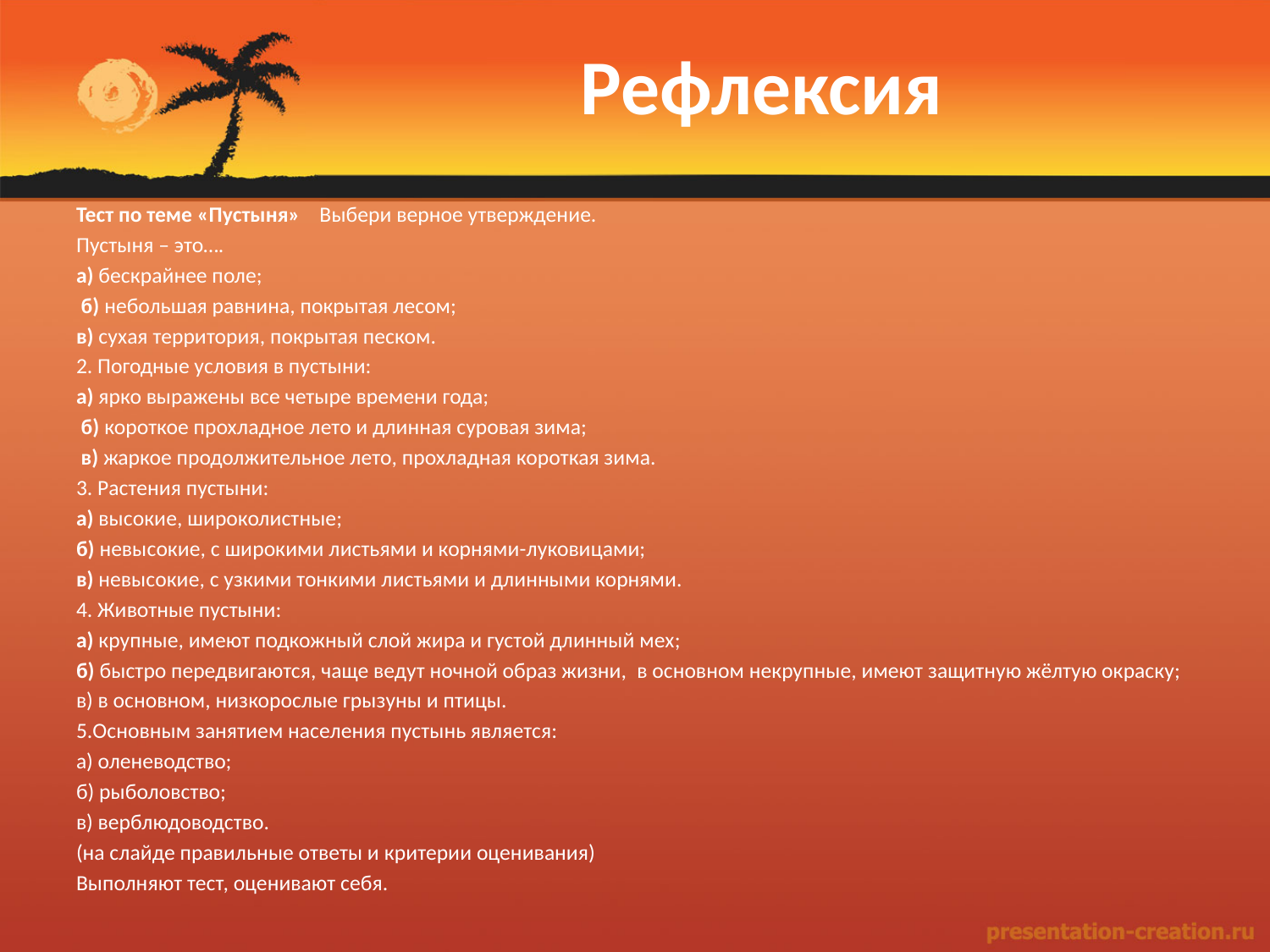

# Рефлексия

Тест по теме «Пустыня»    Выбери верное утверждение.
Пустыня – это….
а) бескрайнее поле;
 б) небольшая равнина, покрытая лесом;
в) сухая территория, покрытая песком.
2. Погодные условия в пустыни:
а) ярко выражены все четыре времени года;
 б) короткое прохладное лето и длинная суровая зима;
 в) жаркое продолжительное лето, прохладная короткая зима.
3. Растения пустыни:
а) высокие, широколистные;
б) невысокие, с широкими листьями и корнями-луковицами;
в) невысокие, с узкими тонкими листьями и длинными корнями.
4. Животные пустыни:
а) крупные, имеют подкожный слой жира и густой длинный мех;
б) быстро передвигаются, чаще ведут ночной образ жизни,  в основном некрупные, имеют защитную жёлтую окраску;
в) в основном, низкорослые грызуны и птицы.
5.Основным занятием населения пустынь является:
а) оленеводство;
б) рыболовство;
в) верблюдоводство.
(на слайде правильные ответы и критерии оценивания)
Выполняют тест, оценивают себя.